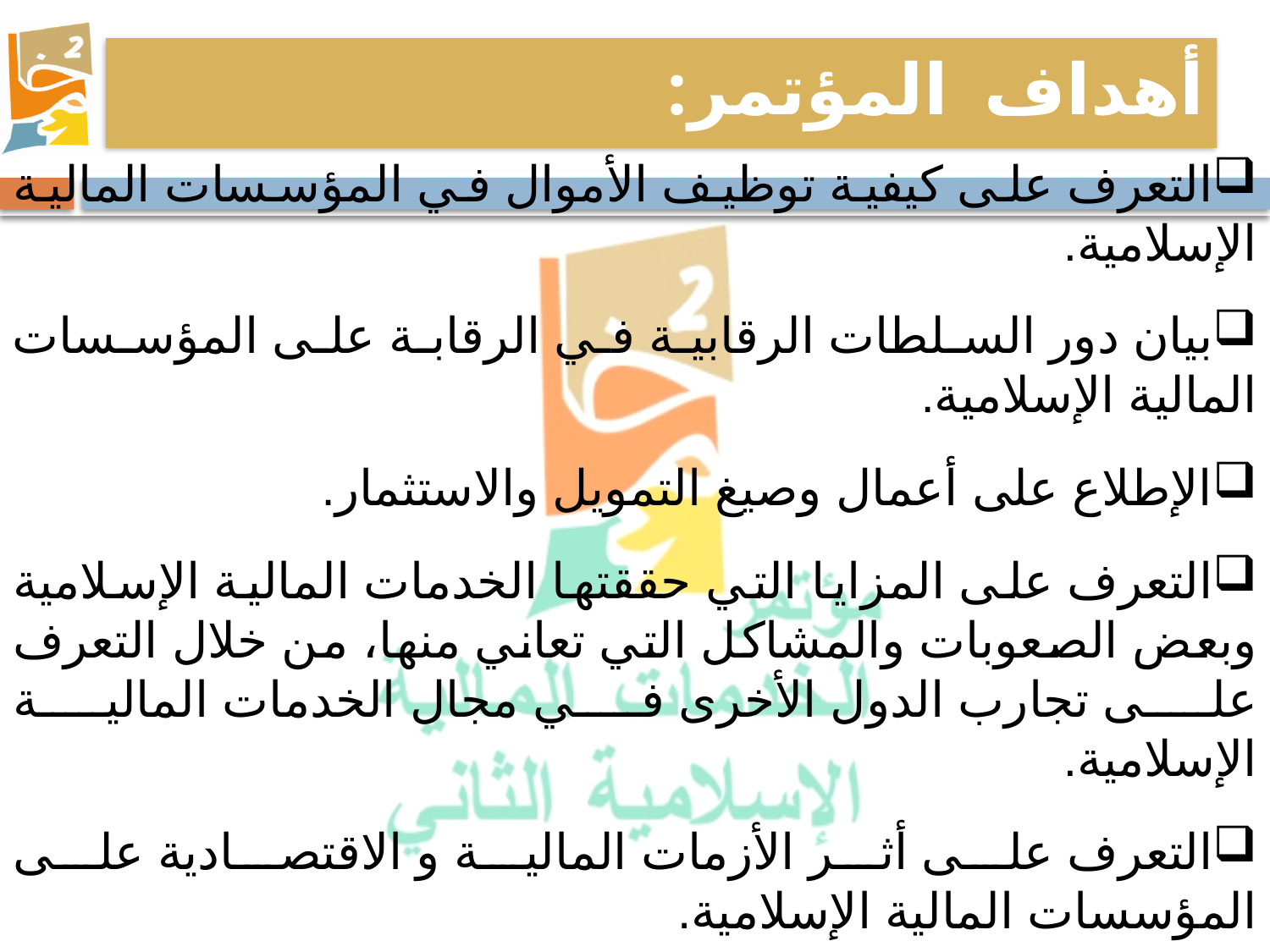

أهداف  المؤتمر:
التعرف على كيفية توظيف الأموال في المؤسسات المالية الإسلامية.

بيان دور السلطات الرقابية في الرقابة على المؤسسات المالية الإسلامية.

الإطلاع على أعمال وصيغ التمويل والاستثمار.

التعرف على المزايا التي حققتها الخدمات المالية الإسلامية وبعض الصعوبات والمشاكل التي تعاني منها، من خلال التعرف على تجارب الدول الأخرى في مجال الخدمات المالية الإسلامية.

التعرف على أثر الأزمات المالية و الاقتصادية على المؤسسات المالية الإسلامية.